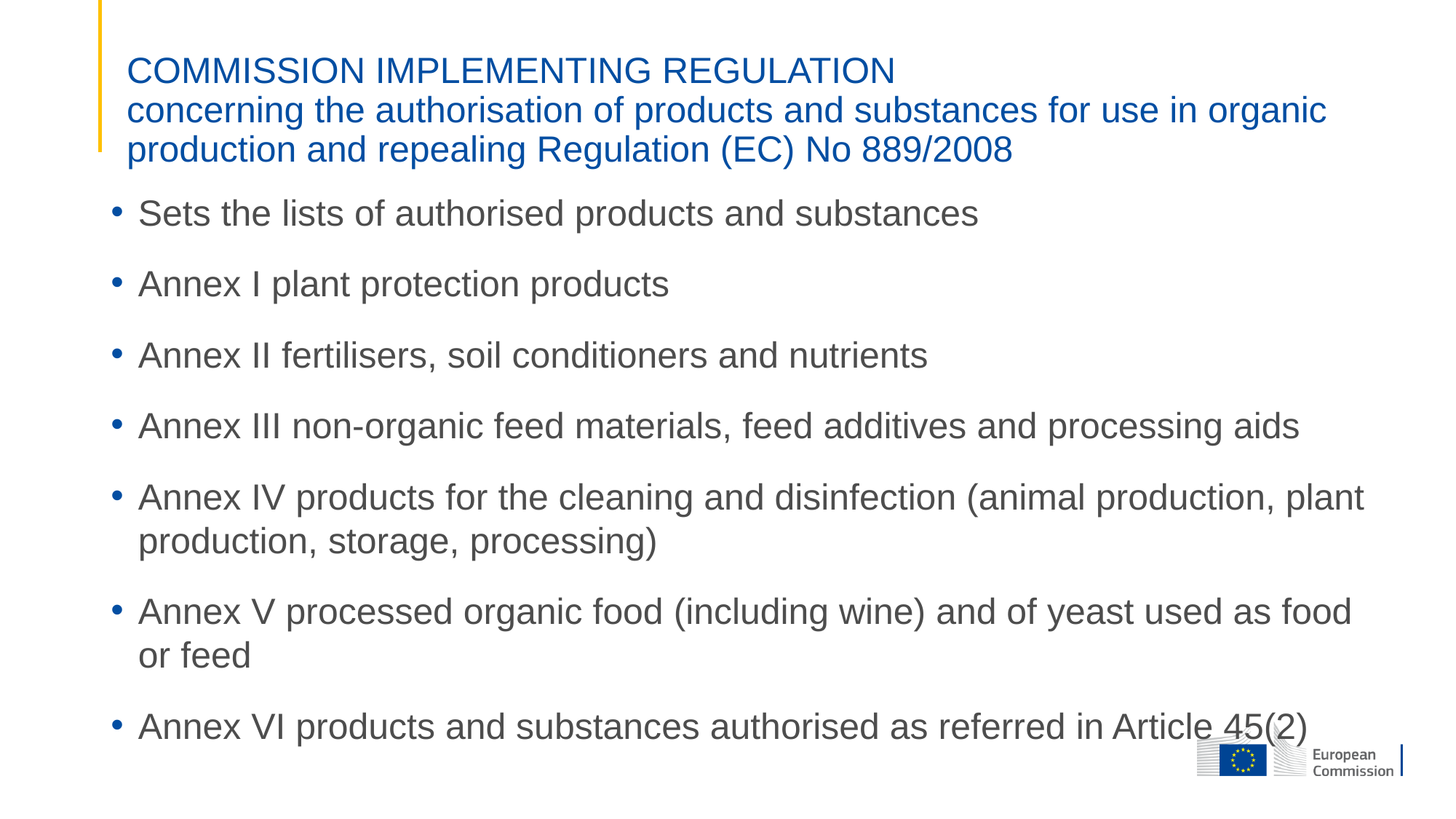

# COMMISSION IMPLEMENTING REGULATION concerning the authorisation of products and substances for use in organic production and repealing Regulation (EC) No 889/2008
Sets the lists of authorised products and substances
Annex I plant protection products
Annex II fertilisers, soil conditioners and nutrients
Annex III non-organic feed materials, feed additives and processing aids
Annex IV products for the cleaning and disinfection (animal production, plant production, storage, processing)
Annex V processed organic food (including wine) and of yeast used as food or feed
Annex VI products and substances authorised as referred in Article 45(2)